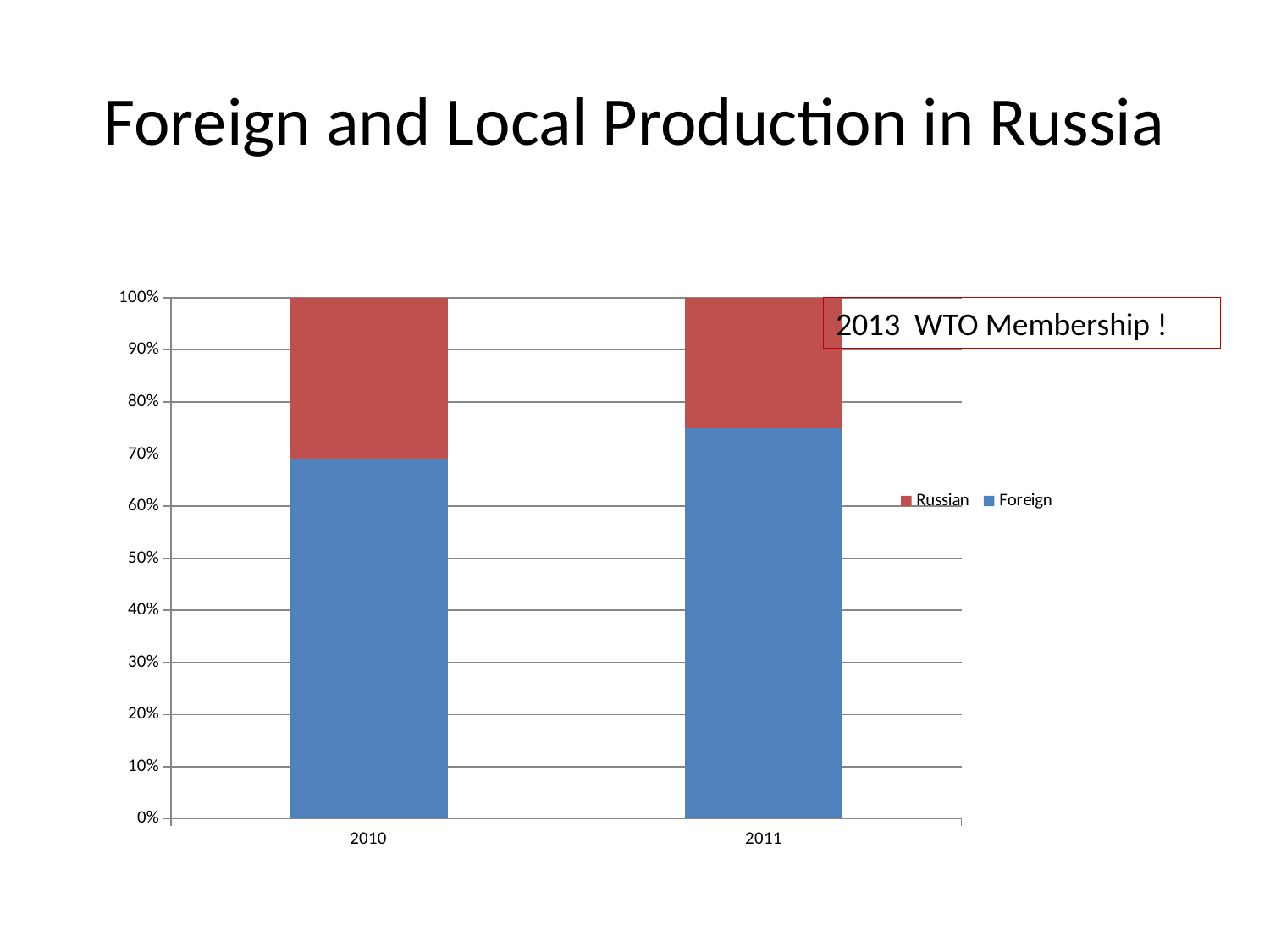

# Foreign and Local Production in Russia

### Chart

| Category | Foreign | Russian |
|---|---|---|
| 2010 | 69.0 | 31.0 |
| 2011 | 75.0 | 25.0 |
2013  WTO Membership !